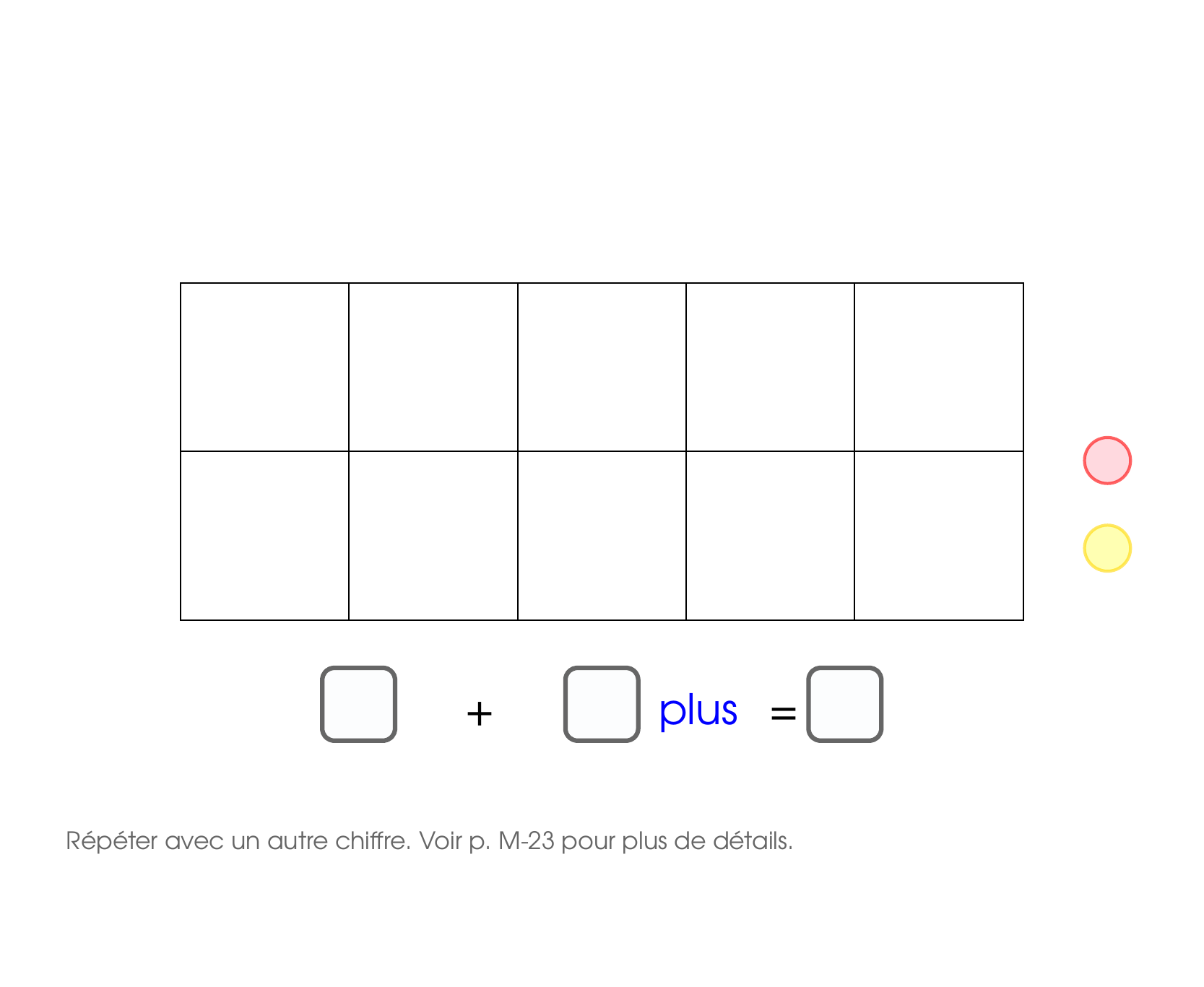

|  |  |  |  |  |
| --- | --- | --- | --- | --- |
|  |  |  |  |  |

+
 plus
=
Répéter avec un autre chiffre. Voir p. M-23 pour plus de détails.